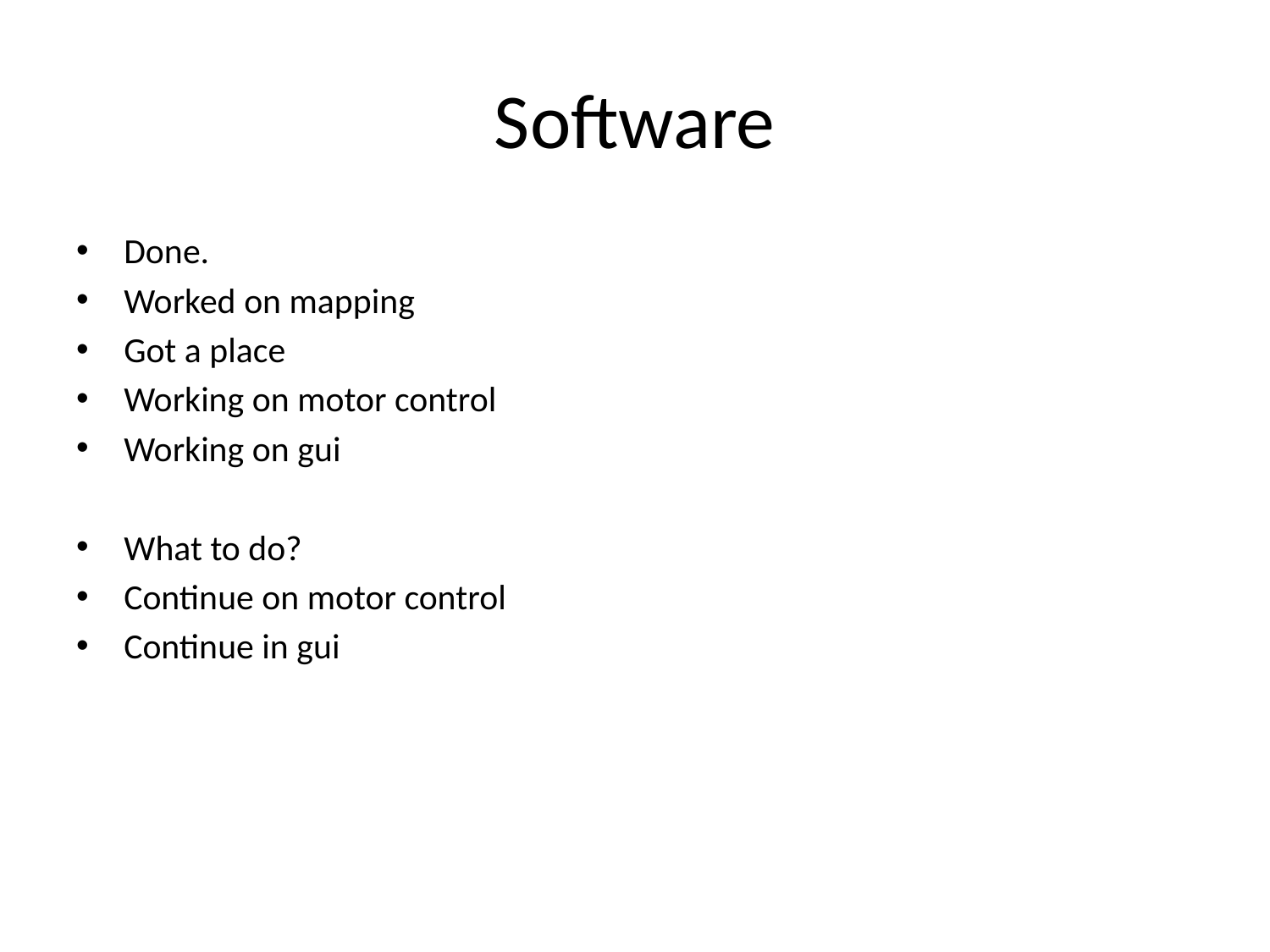

# Software
Done.
Worked on mapping
Got a place
Working on motor control
Working on gui

What to do?
Continue on motor control
Continue in gui